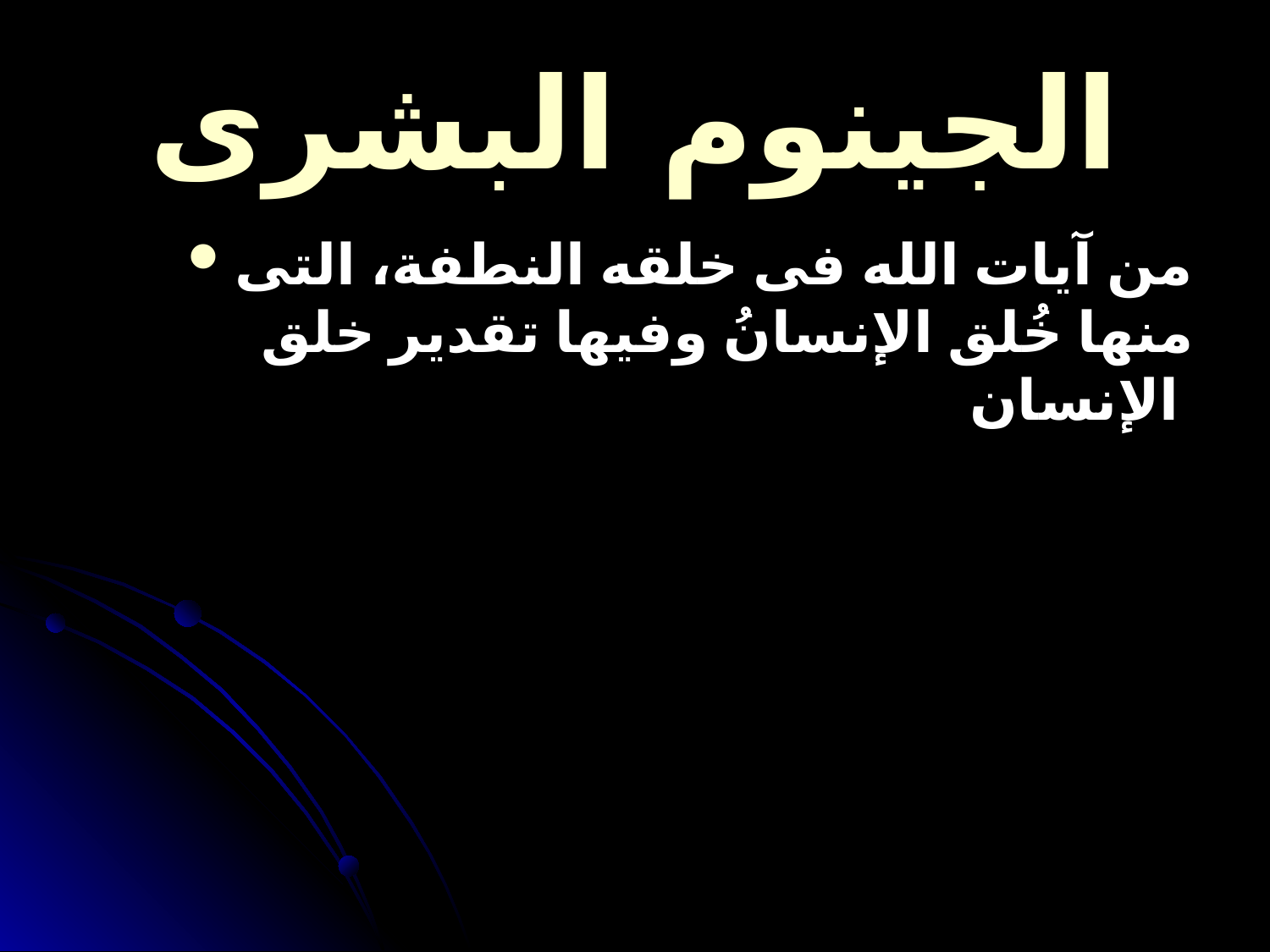

# الجينوم البشرى
من آيات الله فى خلقه النطفة، التى منها خُلق الإنسانُ وفيها تقدير خلق الإنسان